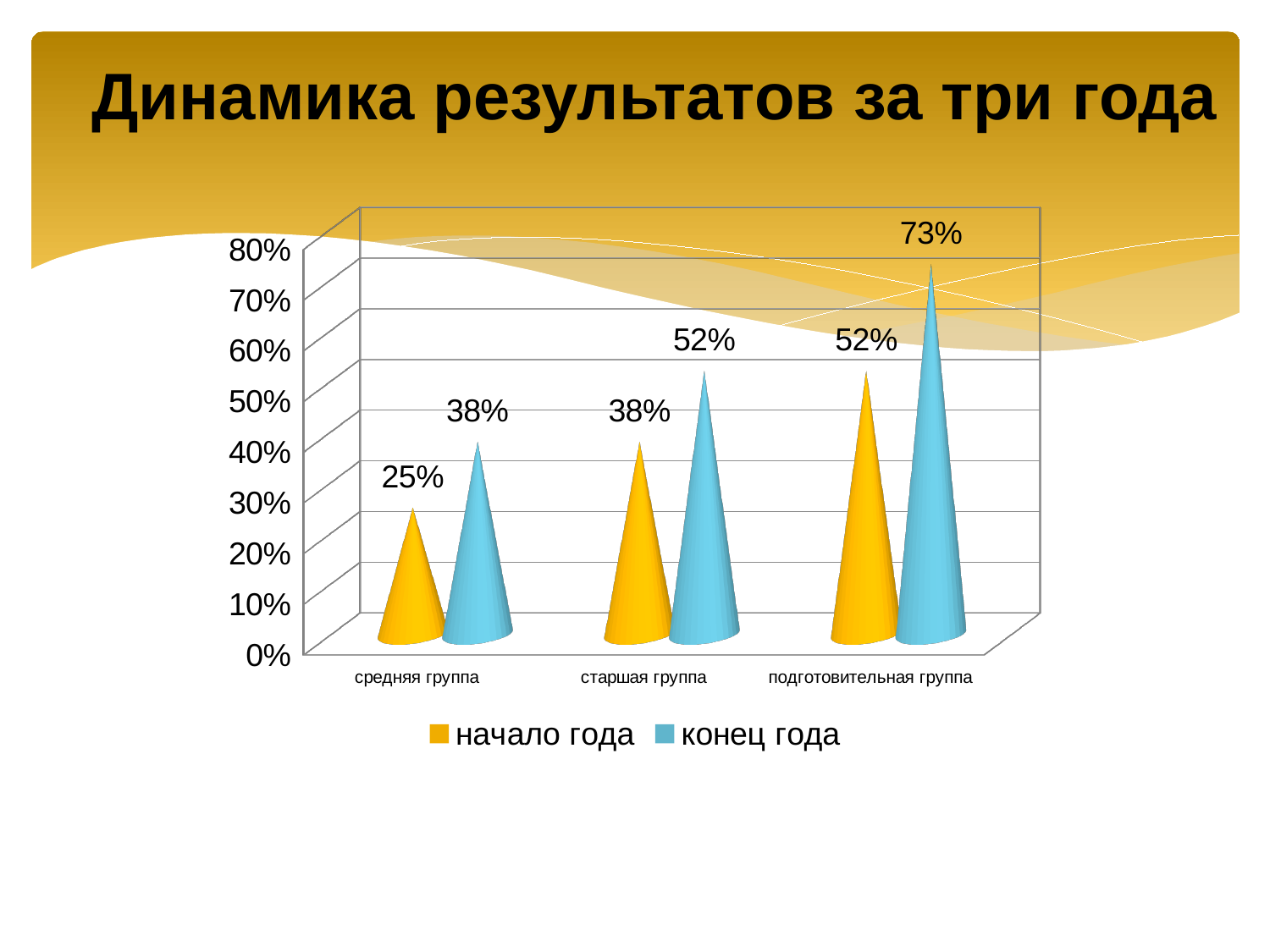

# Динамика результатов за три года

[unsupported chart]